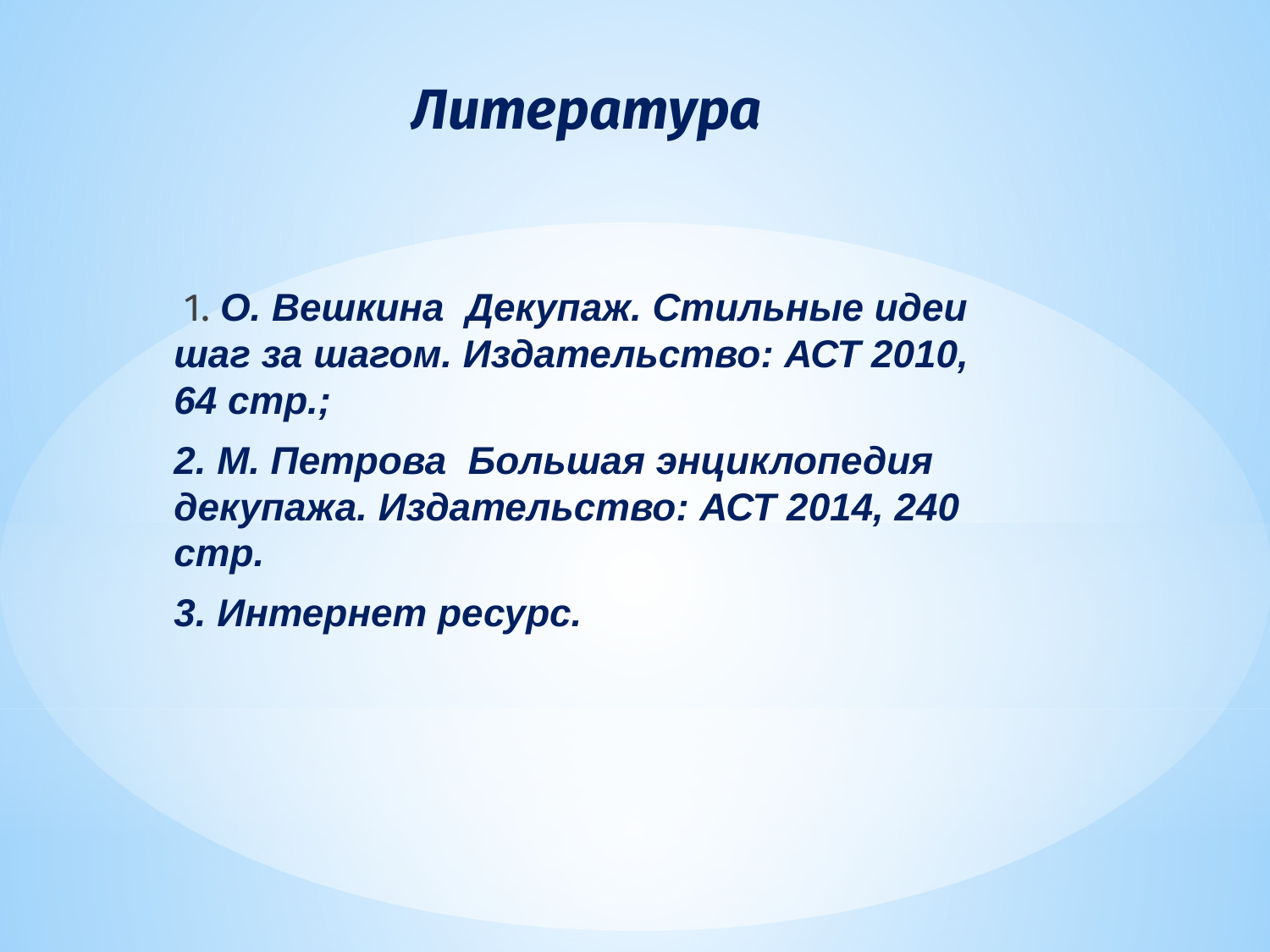

# Литература
 1. О. Вешкина  Декупаж. Стильные идеи шаг за шагом. Издательство: АСТ 2010,
64 стр.;
2. М. Петрова  Большая энциклопедия декупажа. Издательство: АСТ 2014, 240 стр.
3. Интернет ресурс.